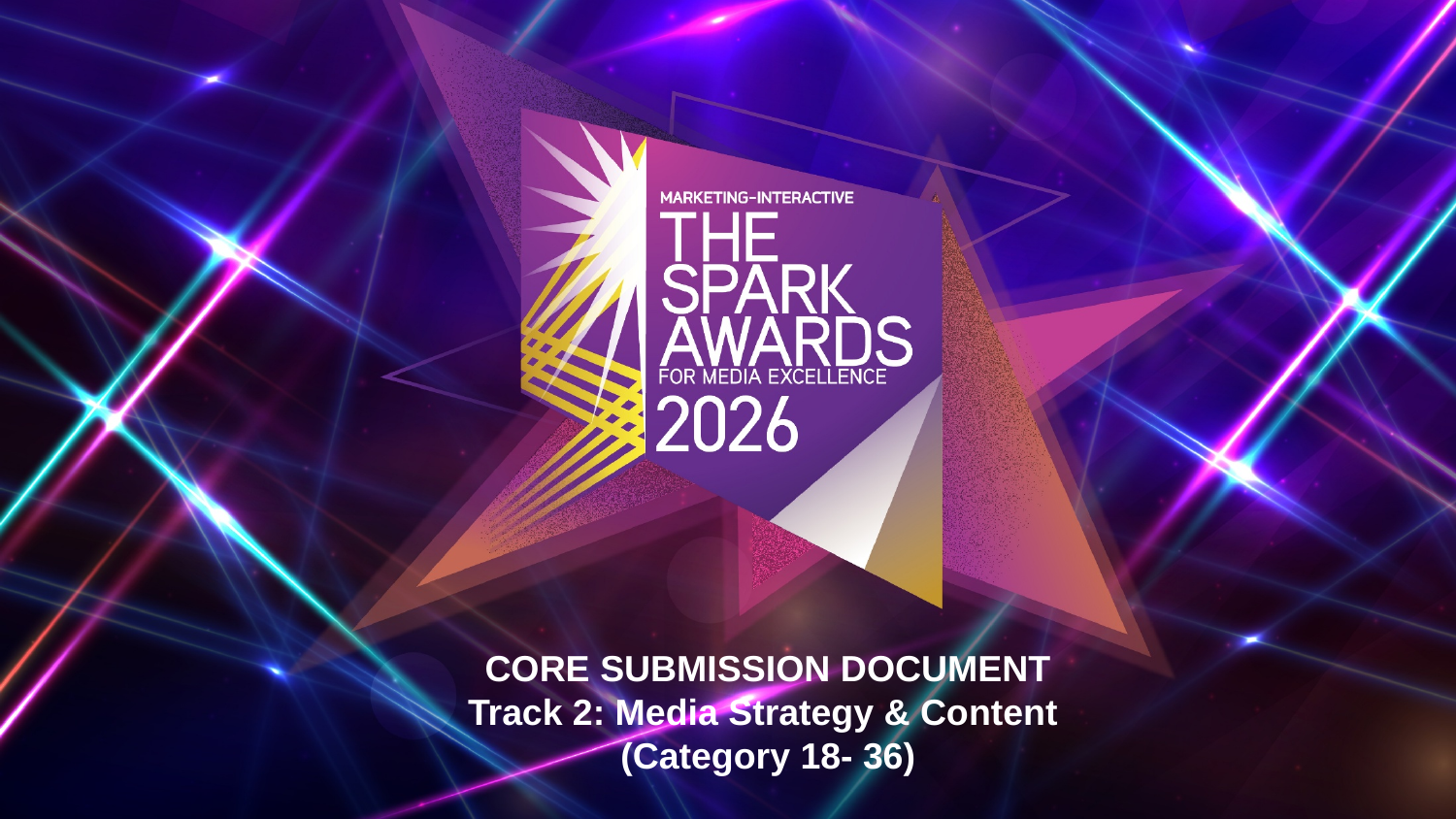

CORE SUBMISSION DOCUMENT
Track 2: Media Strategy & Content
(Category 18- 36)